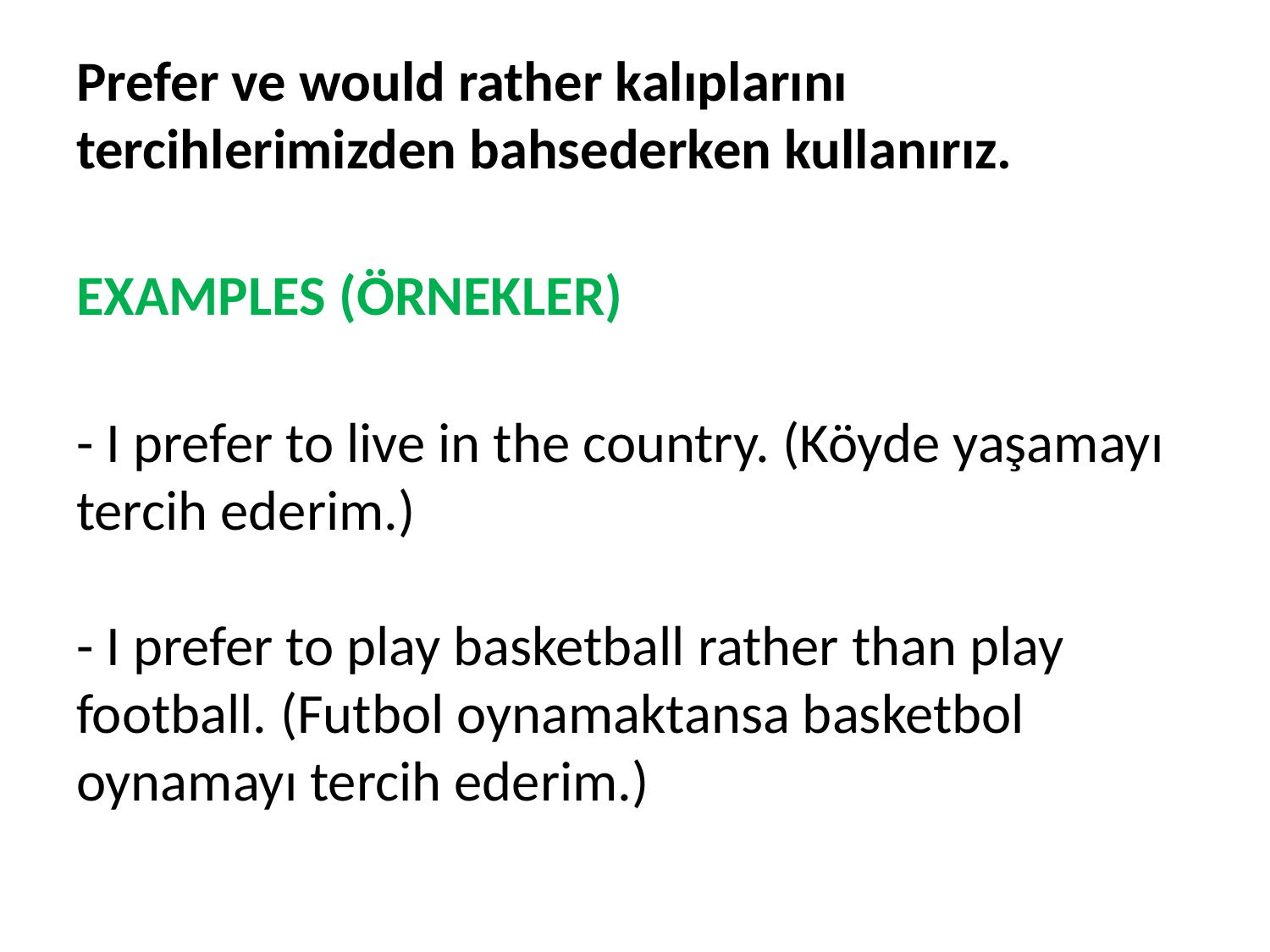

Prefer ve would rather kalıplarını tercihlerimizden bahsederken kullanırız.
EXAMPLES (ÖRNEKLER)
- I prefer to live in the country. (Köyde yaşamayı tercih ederim.)
- I prefer to play basketball rather than play football. (Futbol oynamaktansa basketbol oynamayı tercih ederim.)